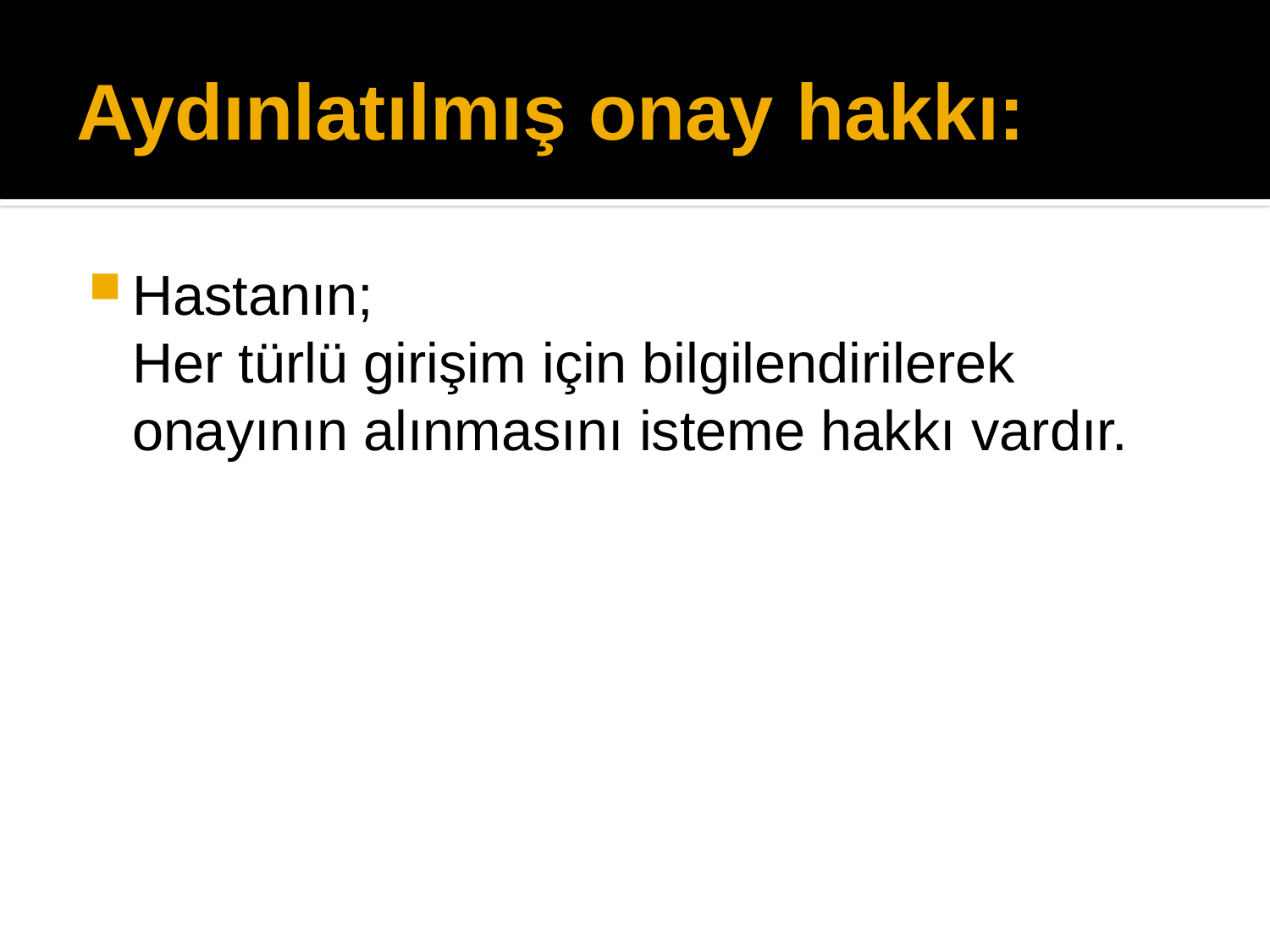

# Aydınlatılmış onay hakkı:
Hastanın;
Her türlü girişim için bilgilendirilerek onayının alınmasını isteme hakkı vardır.